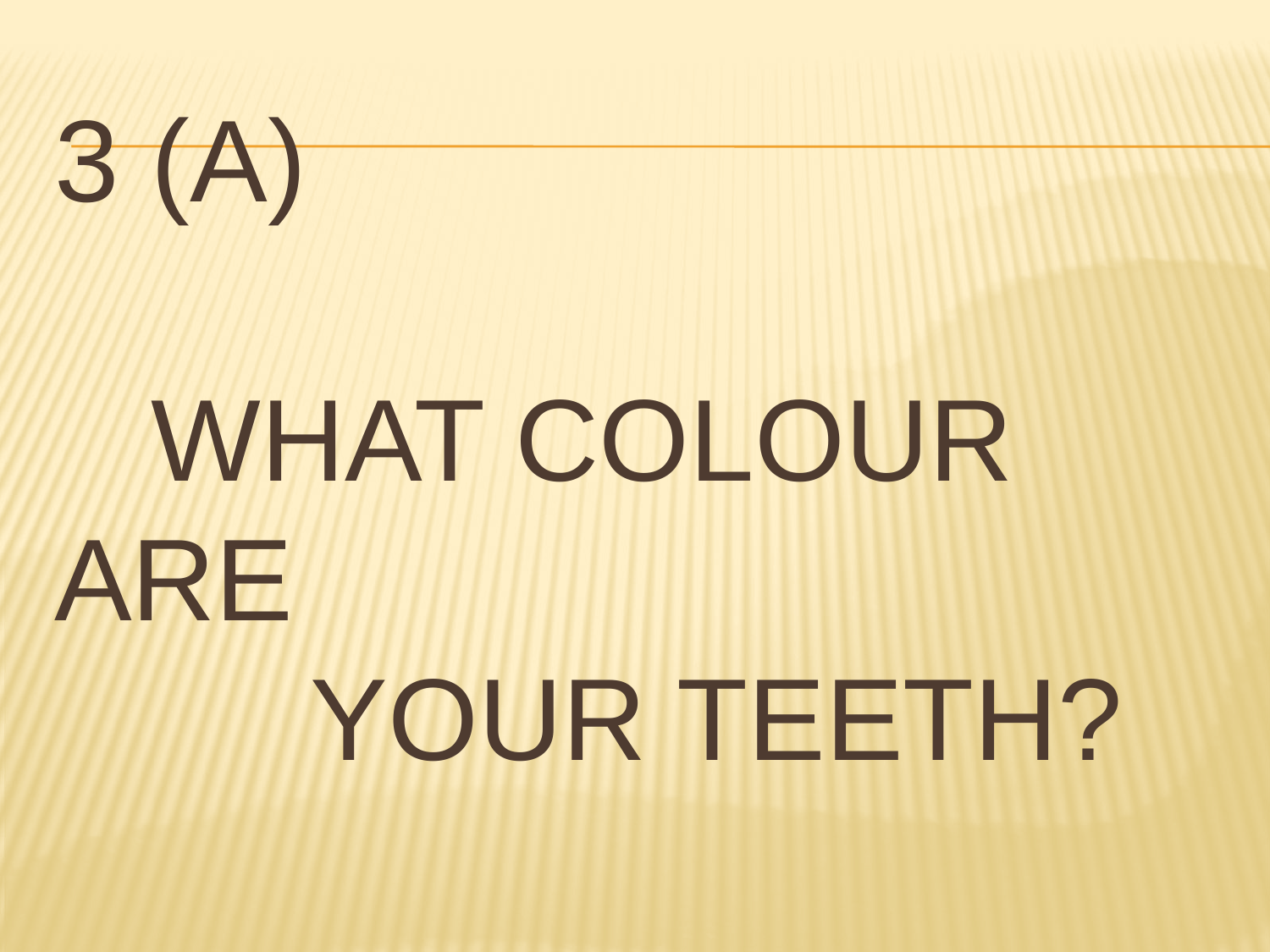

# 3 (a) what colour are your teeth?